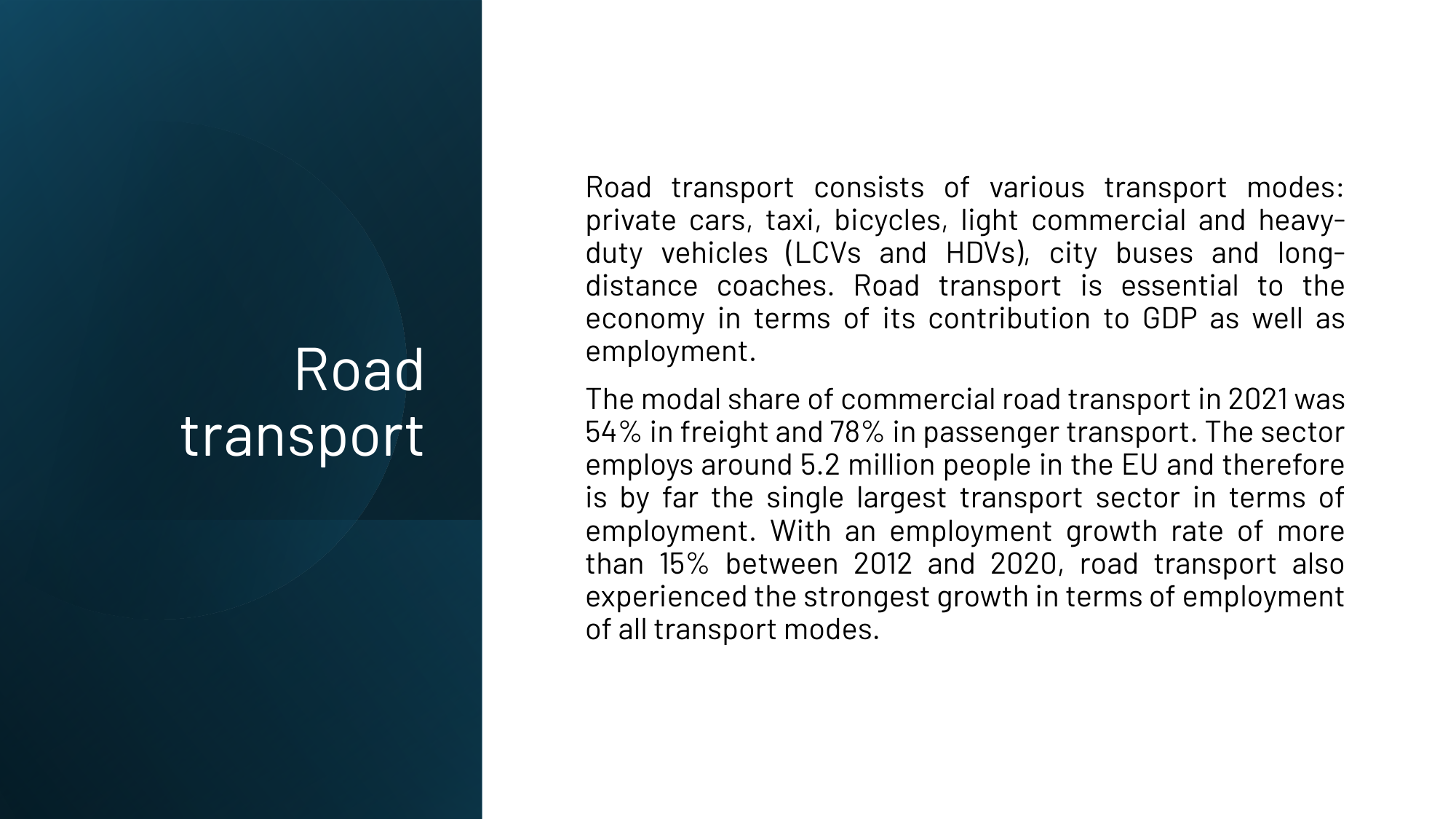

# Road transport
Road transport consists of various transport modes: private cars, taxi, bicycles, light commercial and heavy-duty vehicles (LCVs and HDVs), city buses and long-distance coaches. Road transport is essential to the economy in terms of its contribution to GDP as well as employment.
The modal share of commercial road transport in 2021 was 54% in freight and 78% in passenger transport. The sector employs around 5.2 million people in the EU and therefore is by far the single largest transport sector in terms of employment. With an employment growth rate of more than 15% between 2012 and 2020, road transport also experienced the strongest growth in terms of employment of all transport modes.